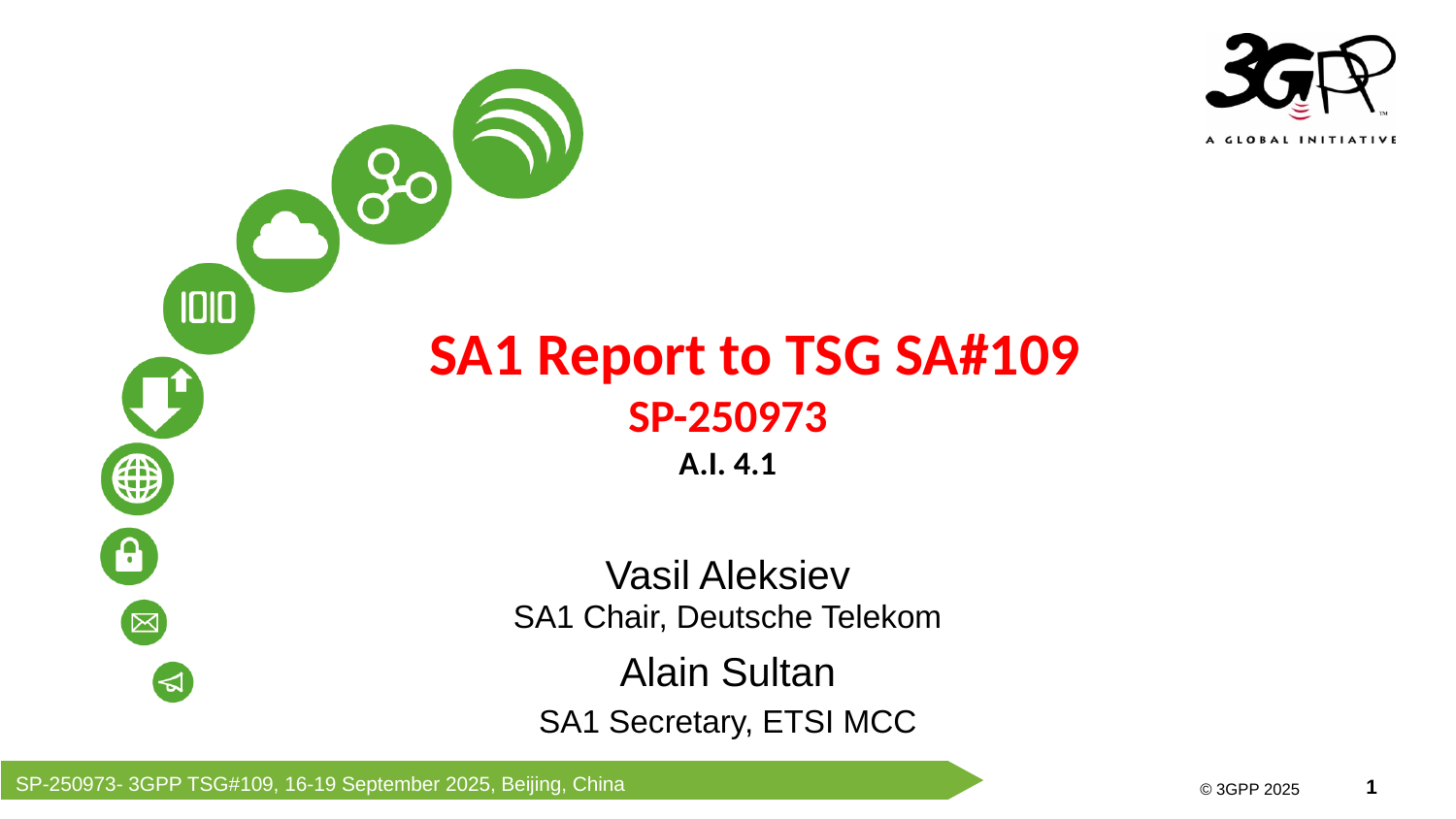

SA1 Report to TSG SA#109
SP-250973
A.I. 4.1
Vasil Aleksiev
SA1 Chair, Deutsche Telekom
Alain Sultan
SA1 Secretary, ETSI MCC

SP-250973- 3GPP TSG#109, 16-19 September 2025, Beijing, China

© 3GPP 2025